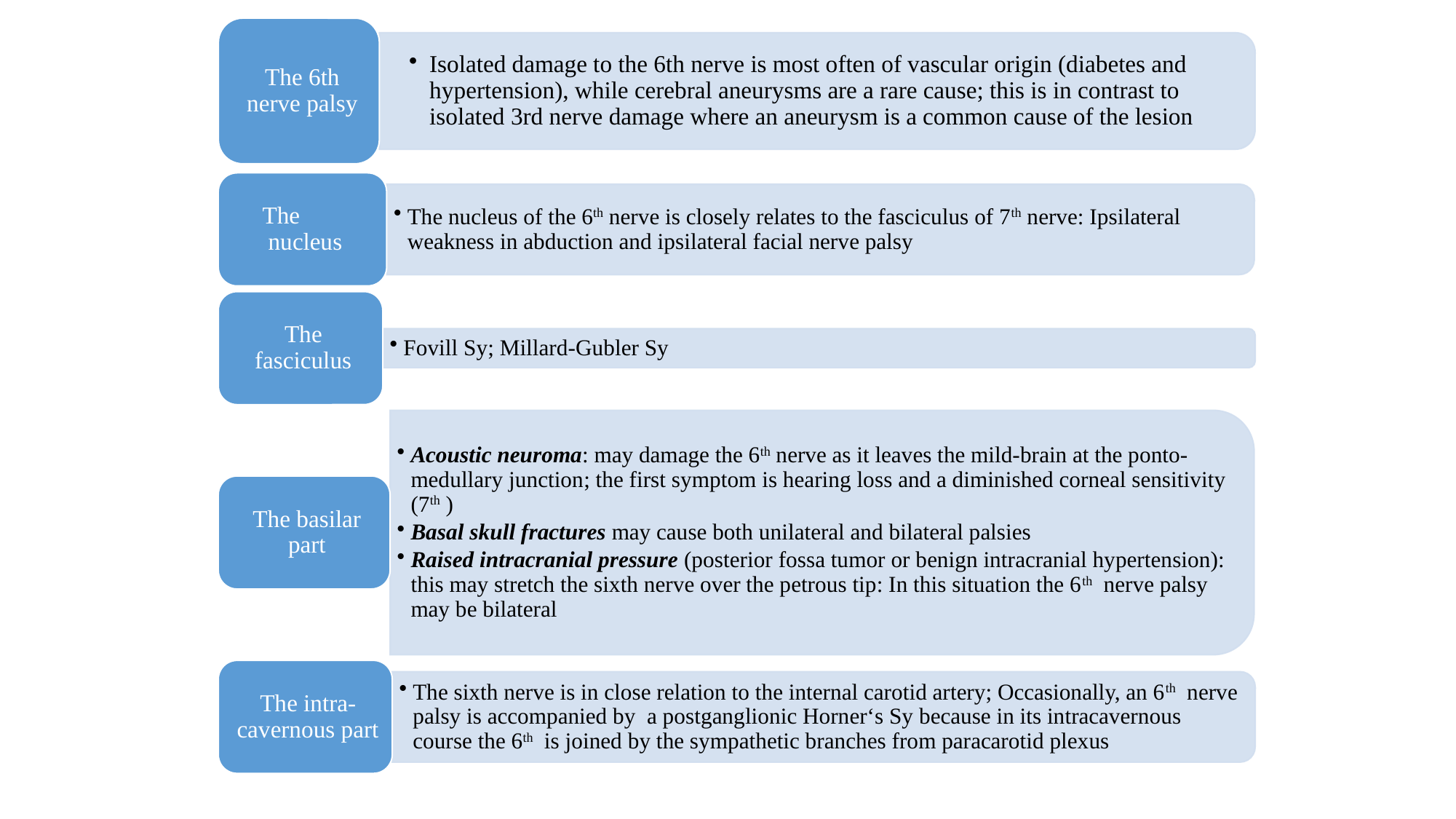

Isolated damage to the 6th nerve is most often of vascular origin (diabetes and hypertension), while cerebral aneurysms are a rare cause; this is in contrast to isolated 3rd nerve damage where an aneurysm is a common cause of the lesion
The 6th nerve palsy
The nucleus of the 6th nerve is closely relates to the fasciculus of 7th nerve: Ipsilateral weakness in abduction and ipsilateral facial nerve palsy
The         nucleus
Fovill Sy; Millard-Gubler Sy
The fasciculus
Acoustic neuroma: may damage the 6th nerve as it leaves the mild-brain at the ponto-medullary junction; the first symptom is hearing loss and a diminished corneal sensitivity (7th )
Basal skull fractures may cause both unilateral and bilateral palsies
Raised intracranial pressure (posterior fossa tumor or benign intracranial hypertension): this may stretch the sixth nerve over the petrous tip: In this situation the 6th  nerve palsy may be bilateral
The basilar part
The sixth nerve is in close relation to the internal carotid artery; Occasionally, an 6th  nerve palsy is accompanied by  a postganglionic Horner‘s Sy because in its intracavernous course the 6th  is joined by the sympathetic branches from paracarotid plexus
The intra-cavernous part